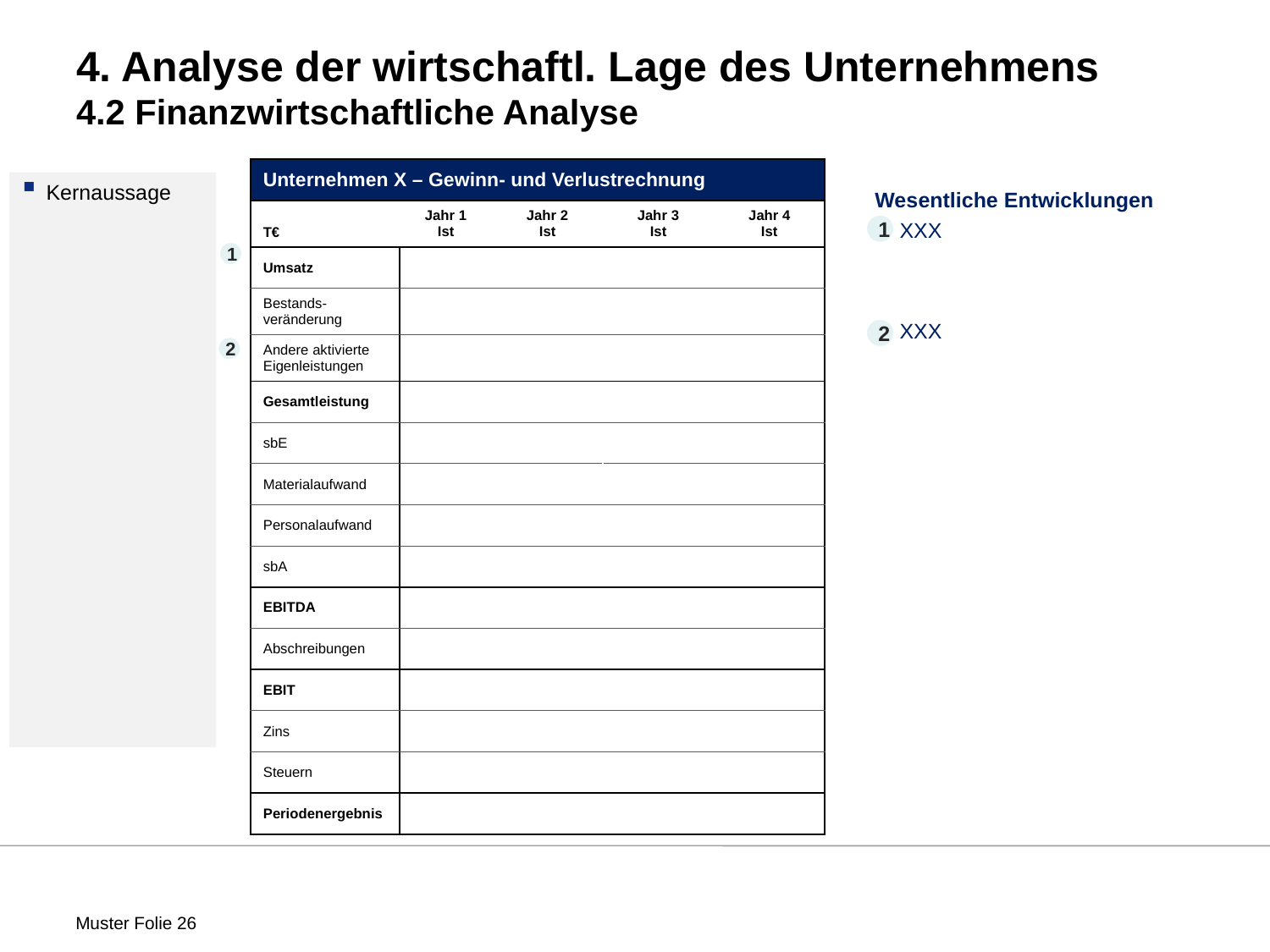

# 4. Analyse der wirtschaftl. Lage des Unternehmens 4.2 Finanzwirtschaftliche Analyse
| Unternehmen X – Gewinn- und Verlustrechnung |  |  |  |  |
| --- | --- | --- | --- | --- |
| T€ | Jahr 1 Ist | Jahr 2 Ist | Jahr 3 Ist | Jahr 4 Ist |
| Umsatz |  |  |  |  |
| Bestands-veränderung |  |  |  |  |
| Andere aktivierte Eigenleistungen |  |  |  |  |
| Gesamtleistung |  |  |  |  |
| sbE |  |  |  |  |
| Materialaufwand |  |  |  |  |
| Personalaufwand |  |  |  |  |
| sbA |  |  |  |  |
| EBITDA |  |  |  |  |
| Abschreibungen |  |  |  |  |
| EBIT |  |  |  |  |
| Zins |  |  |  |  |
| Steuern |  |  |  |  |
| Periodenergebnis |  |  |  |  |
Kernaussage
Wesentliche Entwicklungen
XXX
XXX
1
1
2
2
 Muster Folie 26